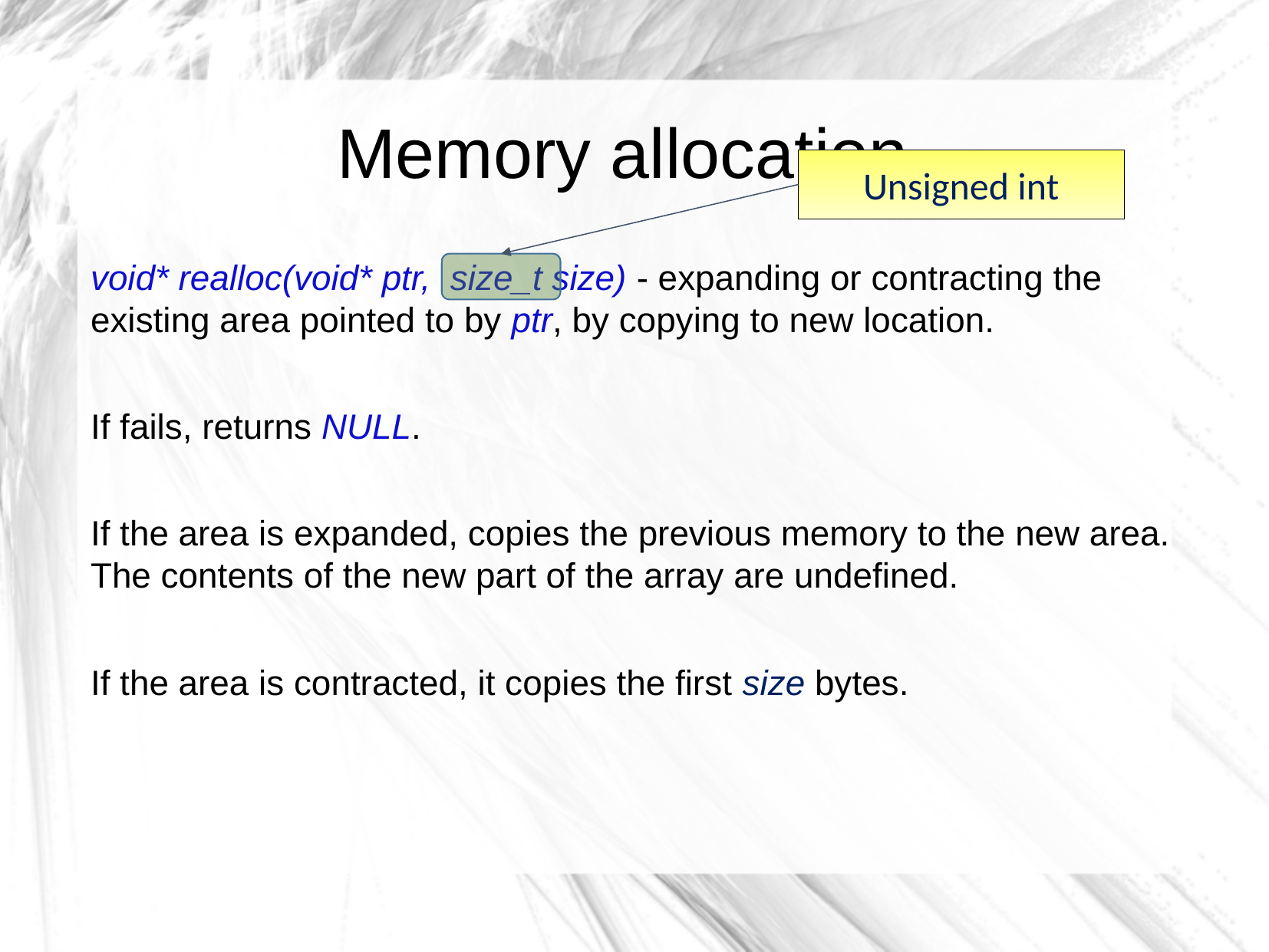

Memory allocation
Unsigned int

void* realloc(void* ptr,  size_t size) - expanding or contracting the existing area pointed to by ptr, by copying to new location.
If fails, returns NULL.
If the area is expanded, copies the previous memory to the new area. The contents of the new part of the array are undefined.
If the area is contracted, it copies the first size bytes.